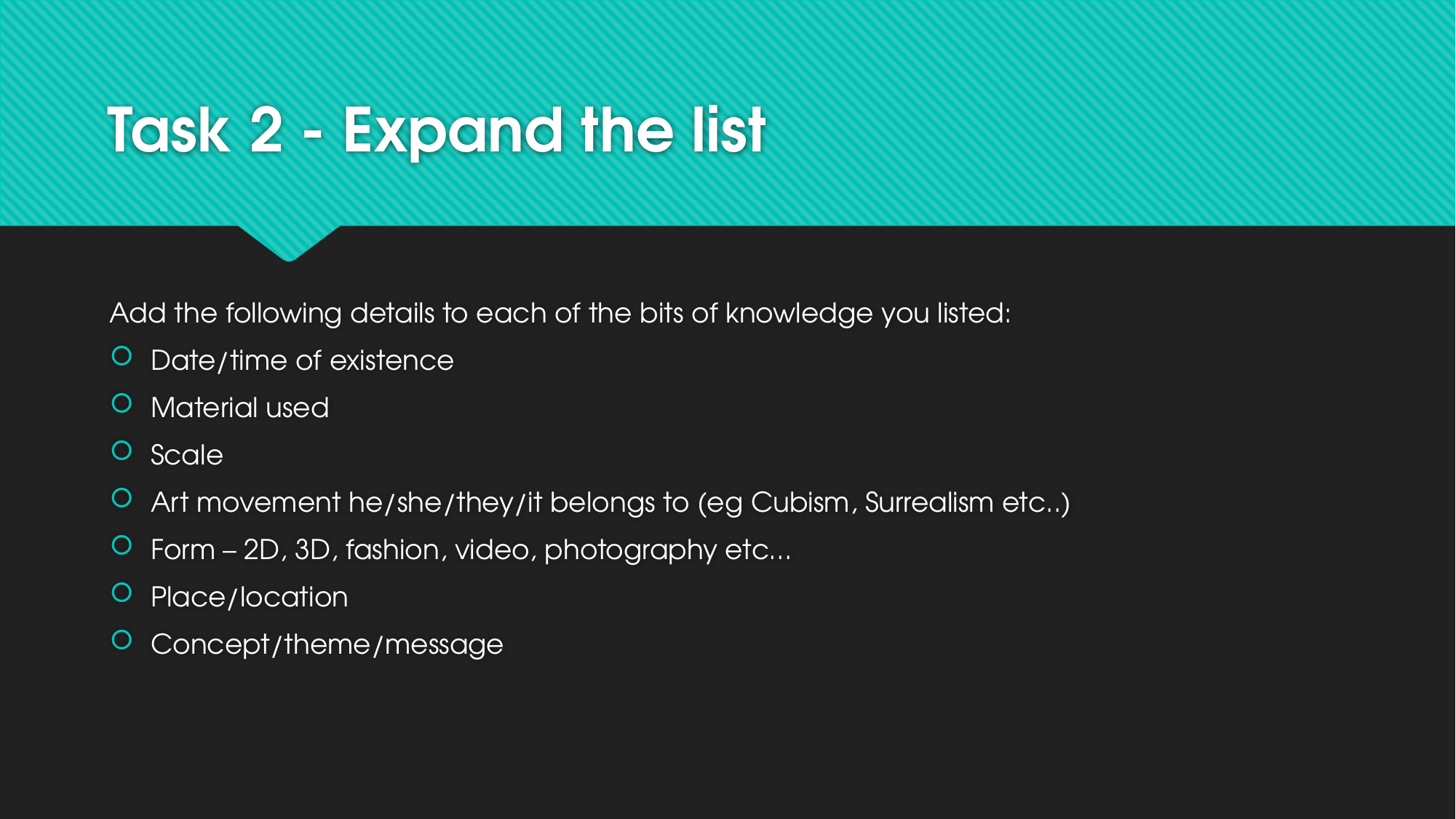

# Task 2 - Expand the list
Add the following details to each of the bits of knowledge you listed:
Date/time of existence
Material used
Scale
Art movement he/she/they/it belongs to (eg Cubism, Surrealism etc..)
Form – 2D, 3D, fashion, video, photography etc…
Place/location
Concept/theme/message